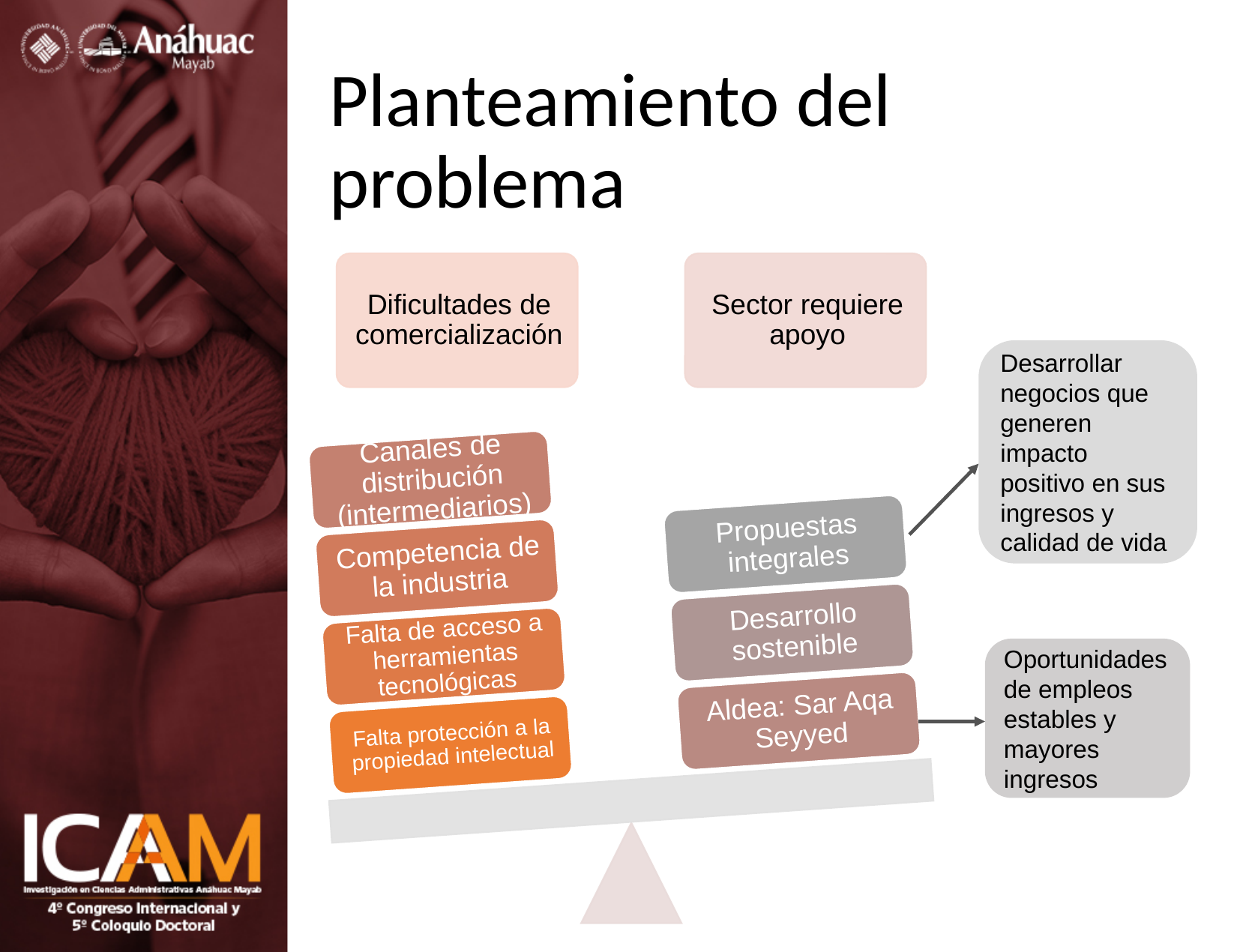

# Planteamiento del problema
Dificultades de comercialización
Sector requiere apoyo
Falta protección a la propiedad intelectual
Falta de acceso a herramientas tecnológicas
Competencia de la industria
Canales de distribución (intermediarios)
Aldea: Sar Aqa Seyyed
Desarrollo sostenible
Propuestas integrales
Desarrollar negocios que generen impacto positivo en sus ingresos y calidad de vida
Oportunidades de empleos estables y mayores ingresos